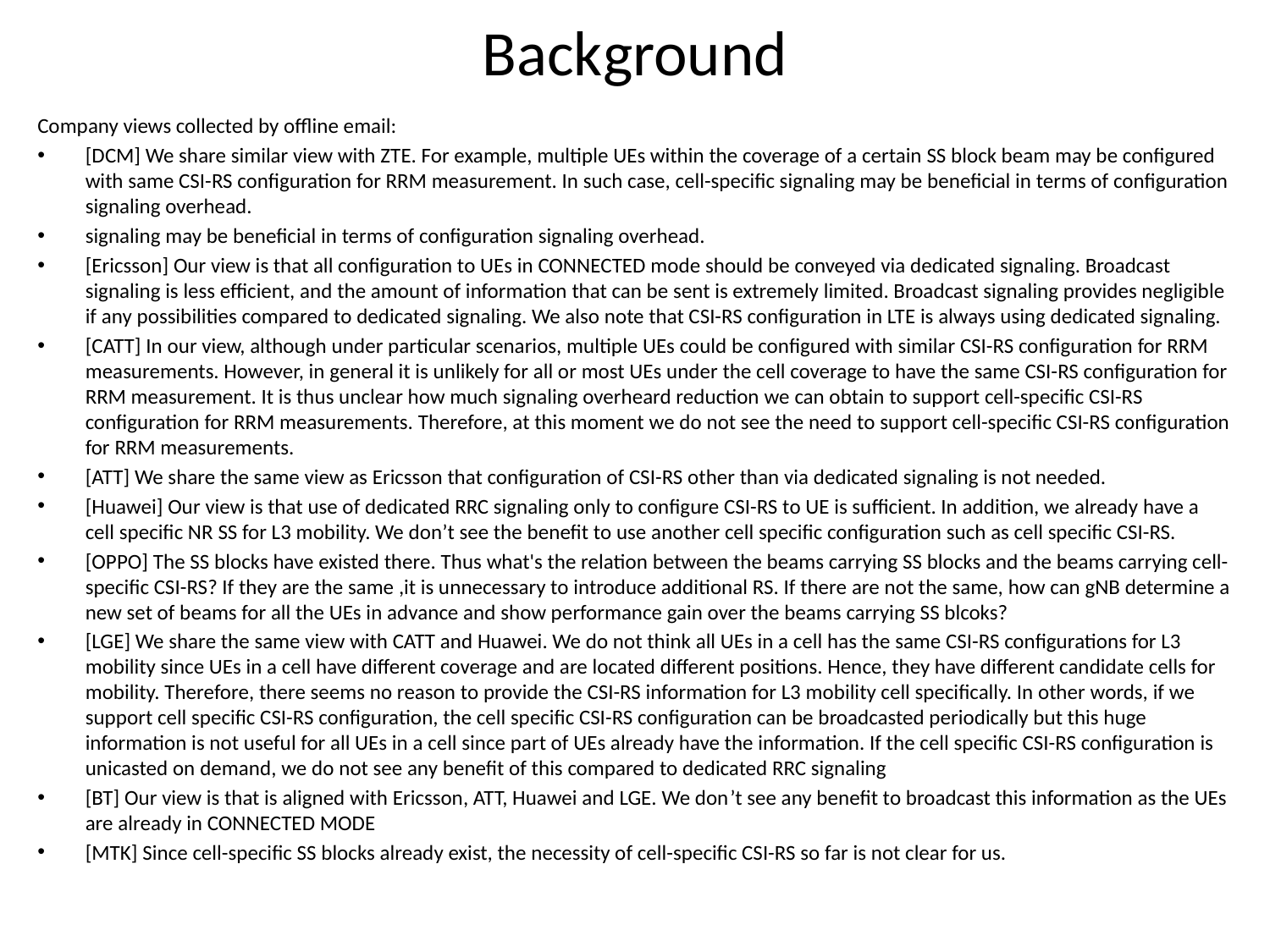

# Background
Company views collected by offline email:
[DCM] We share similar view with ZTE. For example, multiple UEs within the coverage of a certain SS block beam may be configured with same CSI-RS configuration for RRM measurement. In such case, cell-specific signaling may be beneficial in terms of configuration signaling overhead.
signaling may be beneficial in terms of configuration signaling overhead.
[Ericsson] Our view is that all configuration to UEs in CONNECTED mode should be conveyed via dedicated signaling. Broadcast signaling is less efficient, and the amount of information that can be sent is extremely limited. Broadcast signaling provides negligible if any possibilities compared to dedicated signaling. We also note that CSI-RS configuration in LTE is always using dedicated signaling.
[CATT] In our view, although under particular scenarios, multiple UEs could be configured with similar CSI-RS configuration for RRM measurements. However, in general it is unlikely for all or most UEs under the cell coverage to have the same CSI-RS configuration for RRM measurement. It is thus unclear how much signaling overheard reduction we can obtain to support cell-specific CSI-RS configuration for RRM measurements. Therefore, at this moment we do not see the need to support cell-specific CSI-RS configuration for RRM measurements.
[ATT] We share the same view as Ericsson that configuration of CSI-RS other than via dedicated signaling is not needed.
[Huawei] Our view is that use of dedicated RRC signaling only to configure CSI-RS to UE is sufficient. In addition, we already have a cell specific NR SS for L3 mobility. We don’t see the benefit to use another cell specific configuration such as cell specific CSI-RS.
[OPPO] The SS blocks have existed there. Thus what's the relation between the beams carrying SS blocks and the beams carrying cell-specific CSI-RS? If they are the same ,it is unnecessary to introduce additional RS. If there are not the same, how can gNB determine a new set of beams for all the UEs in advance and show performance gain over the beams carrying SS blcoks?
[LGE] We share the same view with CATT and Huawei. We do not think all UEs in a cell has the same CSI-RS configurations for L3 mobility since UEs in a cell have different coverage and are located different positions. Hence, they have different candidate cells for mobility. Therefore, there seems no reason to provide the CSI-RS information for L3 mobility cell specifically. In other words, if we support cell specific CSI-RS configuration, the cell specific CSI-RS configuration can be broadcasted periodically but this huge information is not useful for all UEs in a cell since part of UEs already have the information. If the cell specific CSI-RS configuration is unicasted on demand, we do not see any benefit of this compared to dedicated RRC signaling
[BT] Our view is that is aligned with Ericsson, ATT, Huawei and LGE. We don’t see any benefit to broadcast this information as the UEs are already in CONNECTED MODE
[MTK] Since cell-specific SS blocks already exist, the necessity of cell-specific CSI-RS so far is not clear for us.